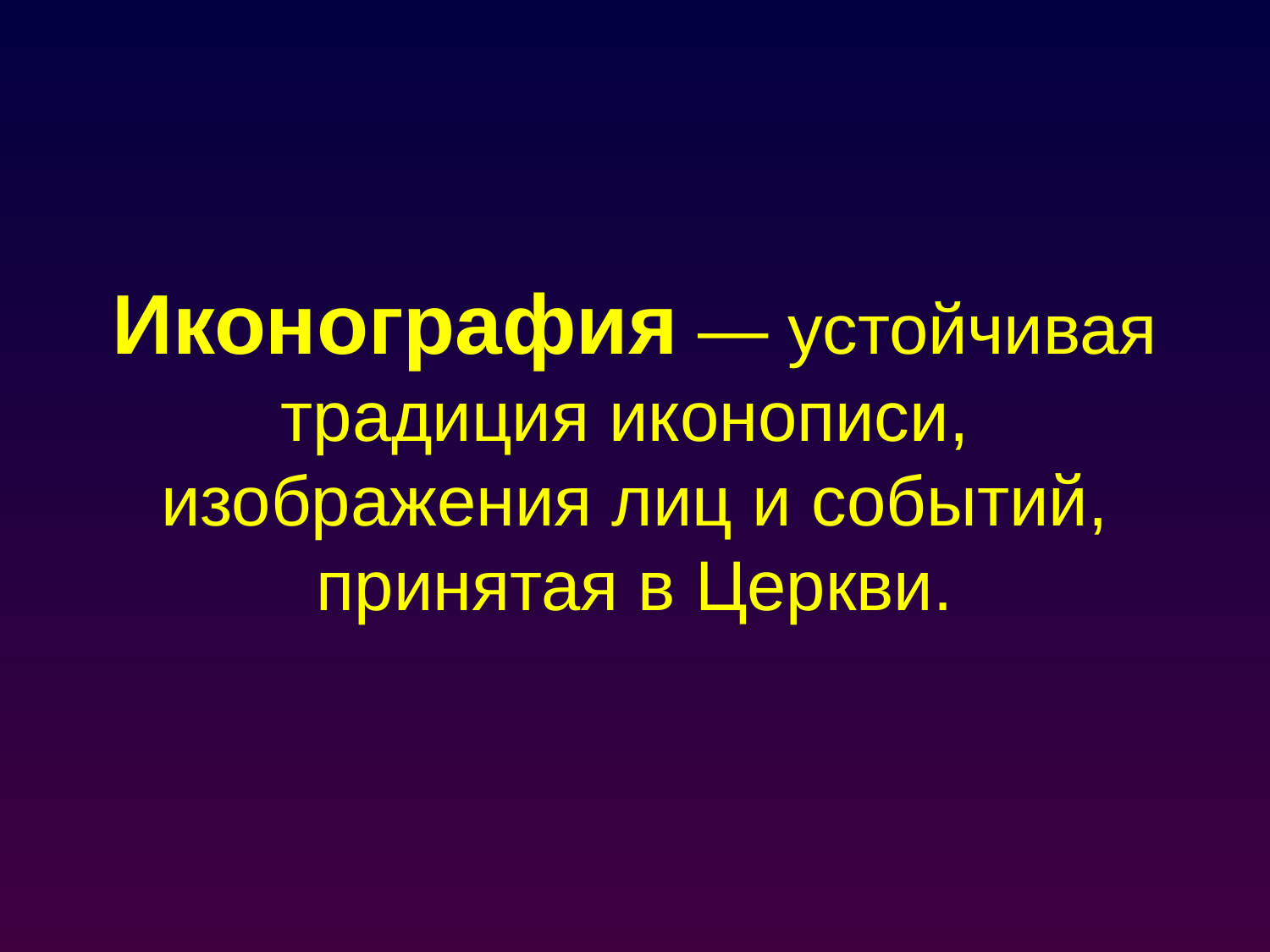

# Иконография — устойчивая традиция иконописи, изображения лиц и событий, принятая в Церкви.